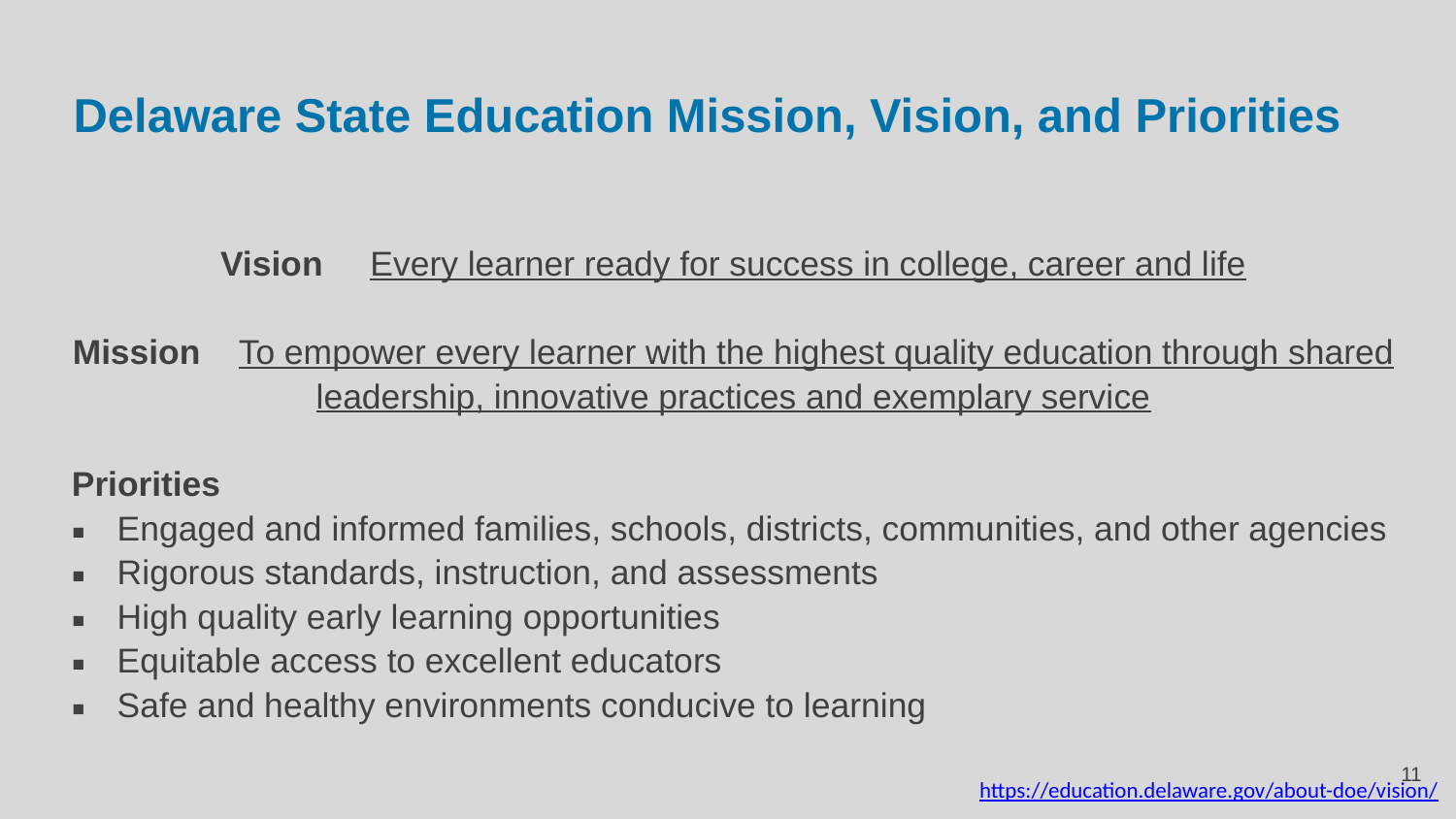

# Delaware State Education Mission, Vision, and Priorities
Vision     Every learner ready for success in college, career and life

Mission    To empower every learner with the highest quality education through shared leadership, innovative practices and exemplary service

Priorities
Engaged and informed families, schools, districts, communities, and other agencies
Rigorous standards, instruction, and assessments
High quality early learning opportunities
Equitable access to excellent educators
Safe and healthy environments conducive to learning
11
https://education.delaware.gov/about-doe/vision/